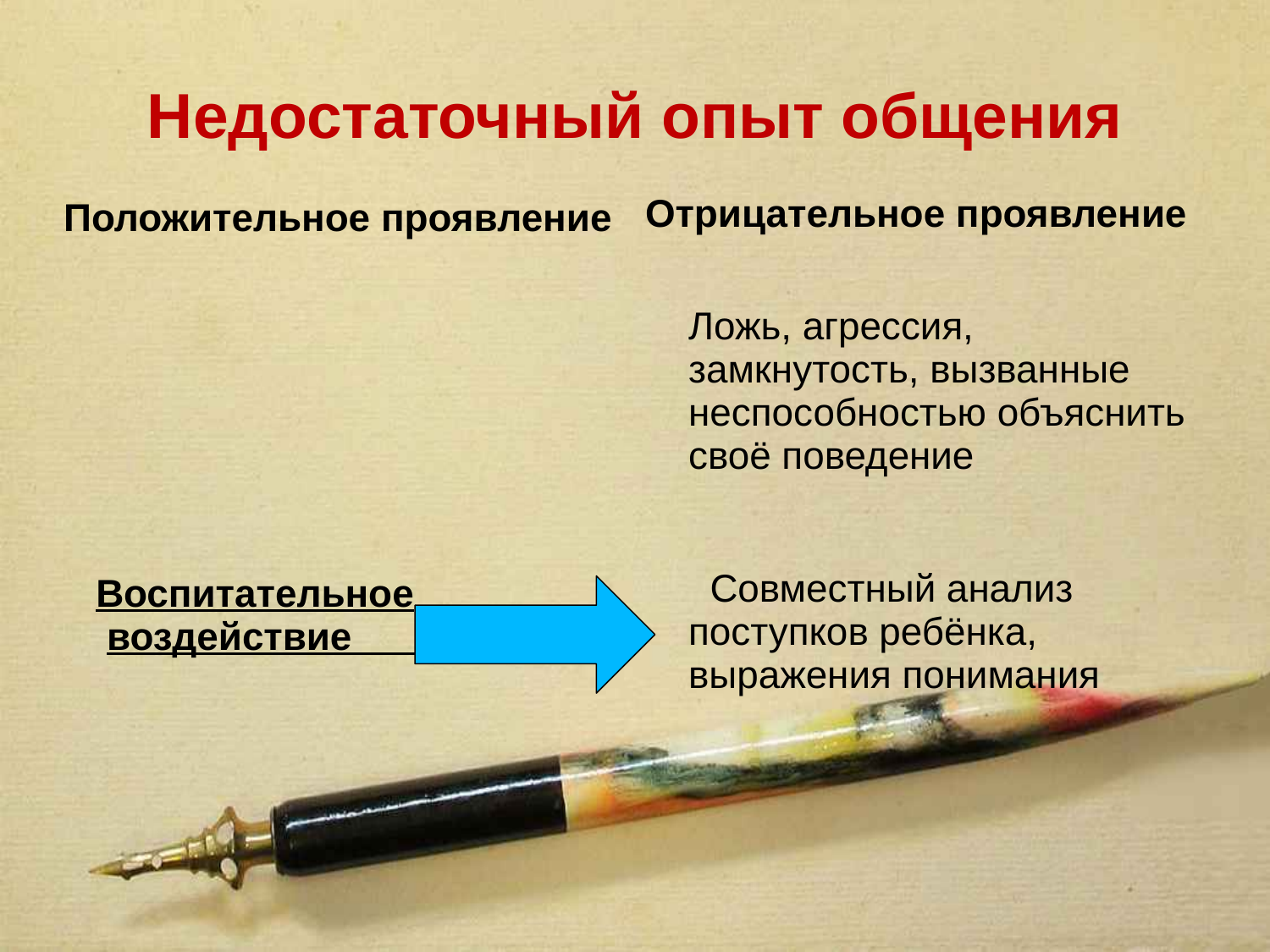

# Недостаточный опыт общения
Положительное проявление

Отрицательное проявление

   Воспитательное воздействие
    Ложь, агрессия, замкнутость, вызванные неспособностью объяснить своё поведение

      Совместный анализ поступков ребёнка, выражения понимания